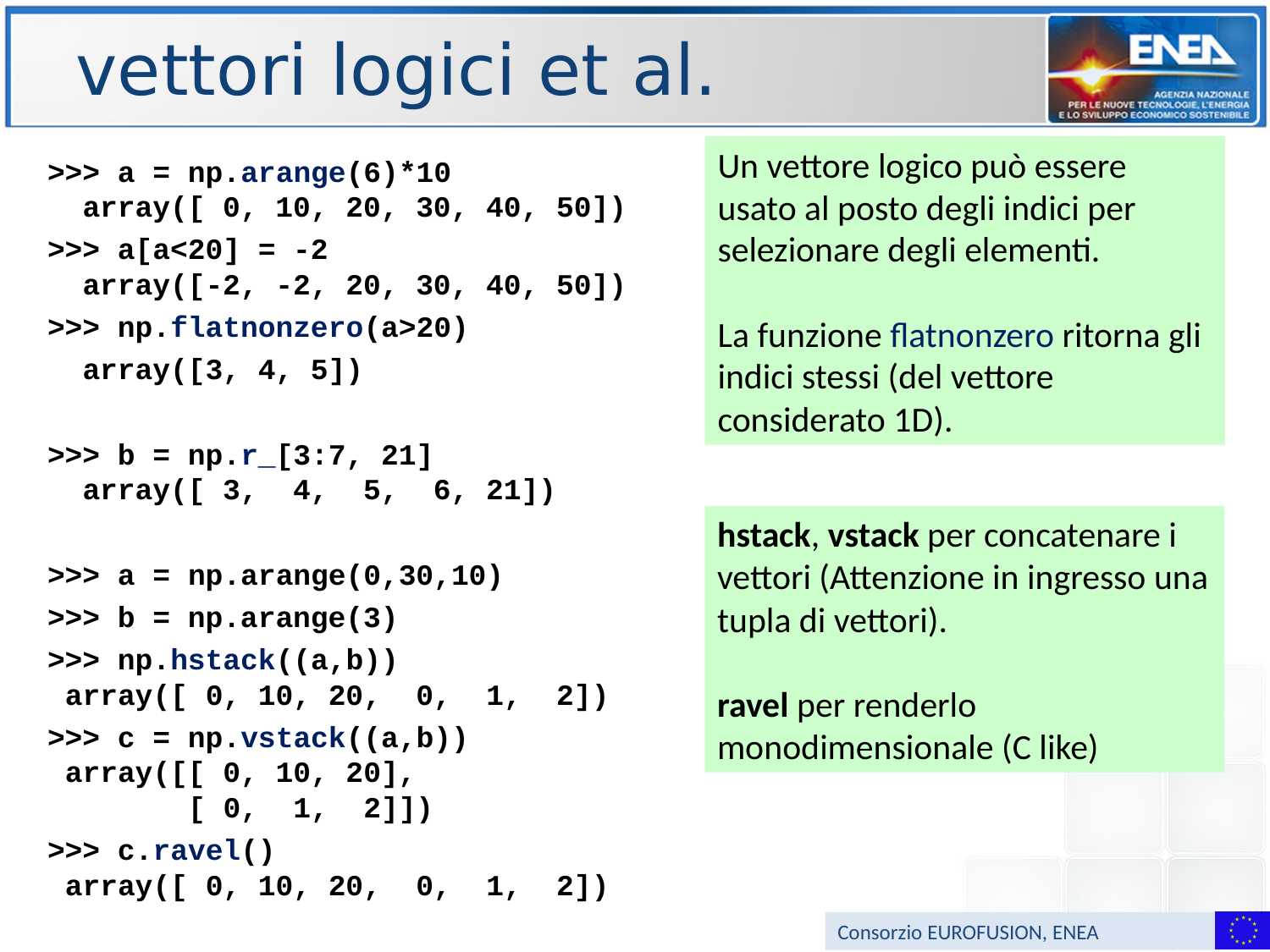

# vettori logici et al.
Un vettore logico può essere usato al posto degli indici per selezionare degli elementi.

La funzione flatnonzero ritorna gli indici stessi (del vettore considerato 1D).
>>> a = np.arange(6)*10
  array([ 0, 10, 20, 30, 40, 50])
>>> a[a<20] = -2
  array([-2, -2, 20, 30, 40, 50])
>>> np.flatnonzero(a>20)
  array([3, 4, 5])

>>> b = np.r_[3:7, 21]
  array([ 3,  4,  5,  6, 21])

>>> a = np.arange(0,30,10)
>>> b = np.arange(3)
>>> np.hstack((a,b))
 array([ 0, 10, 20,  0,  1,  2])
>>> c = np.vstack((a,b))
 array([[ 0, 10, 20],
        [ 0,  1,  2]])
>>> c.ravel()
 array([ 0, 10, 20,  0,  1,  2])

hstack, vstack per concatenare i vettori (Attenzione in ingresso una tupla di vettori).

ravel per renderlo monodimensionale (C like)